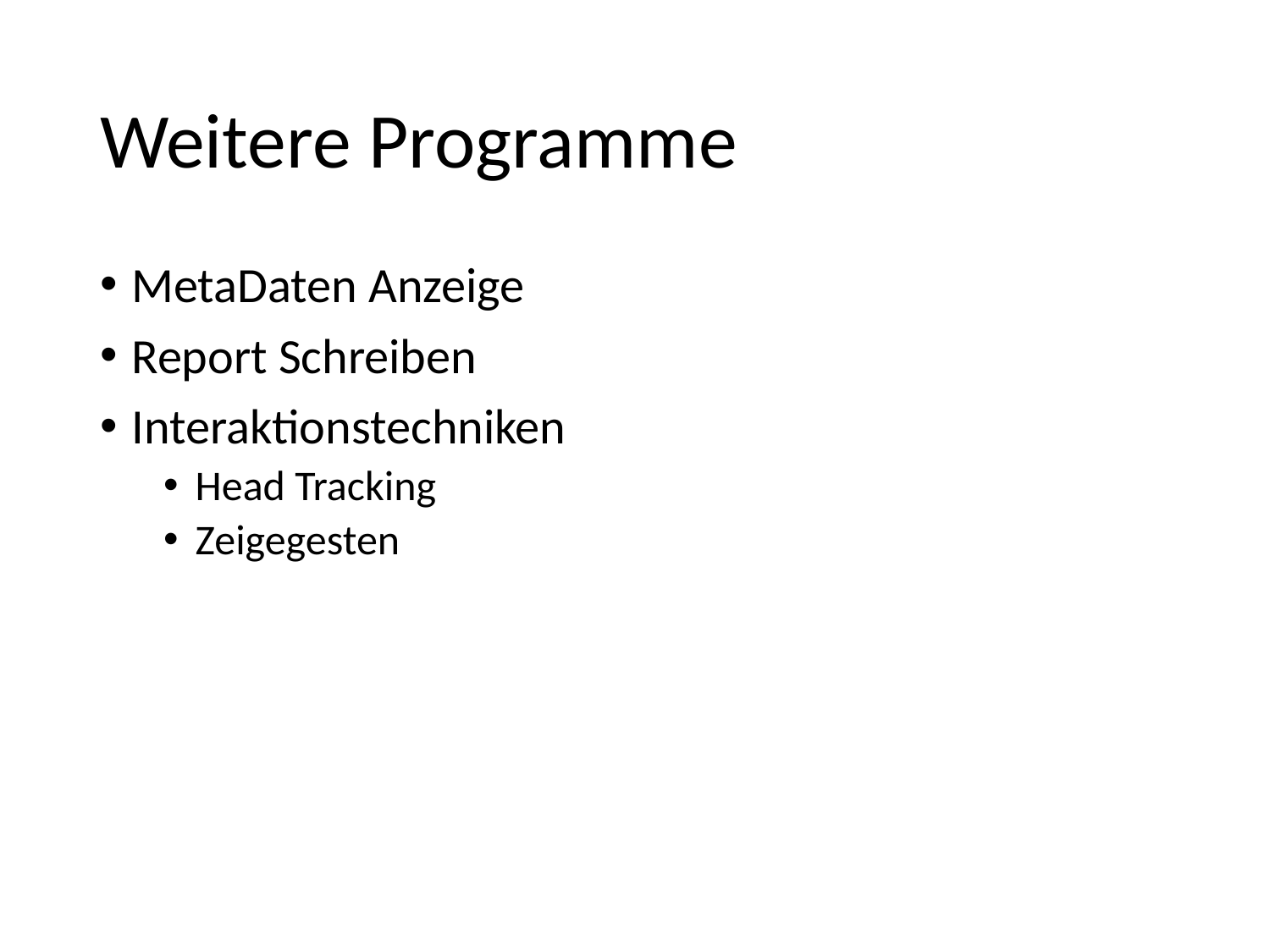

# Weitere Programme
MetaDaten Anzeige
Report Schreiben
Interaktionstechniken
Head Tracking
Zeigegesten